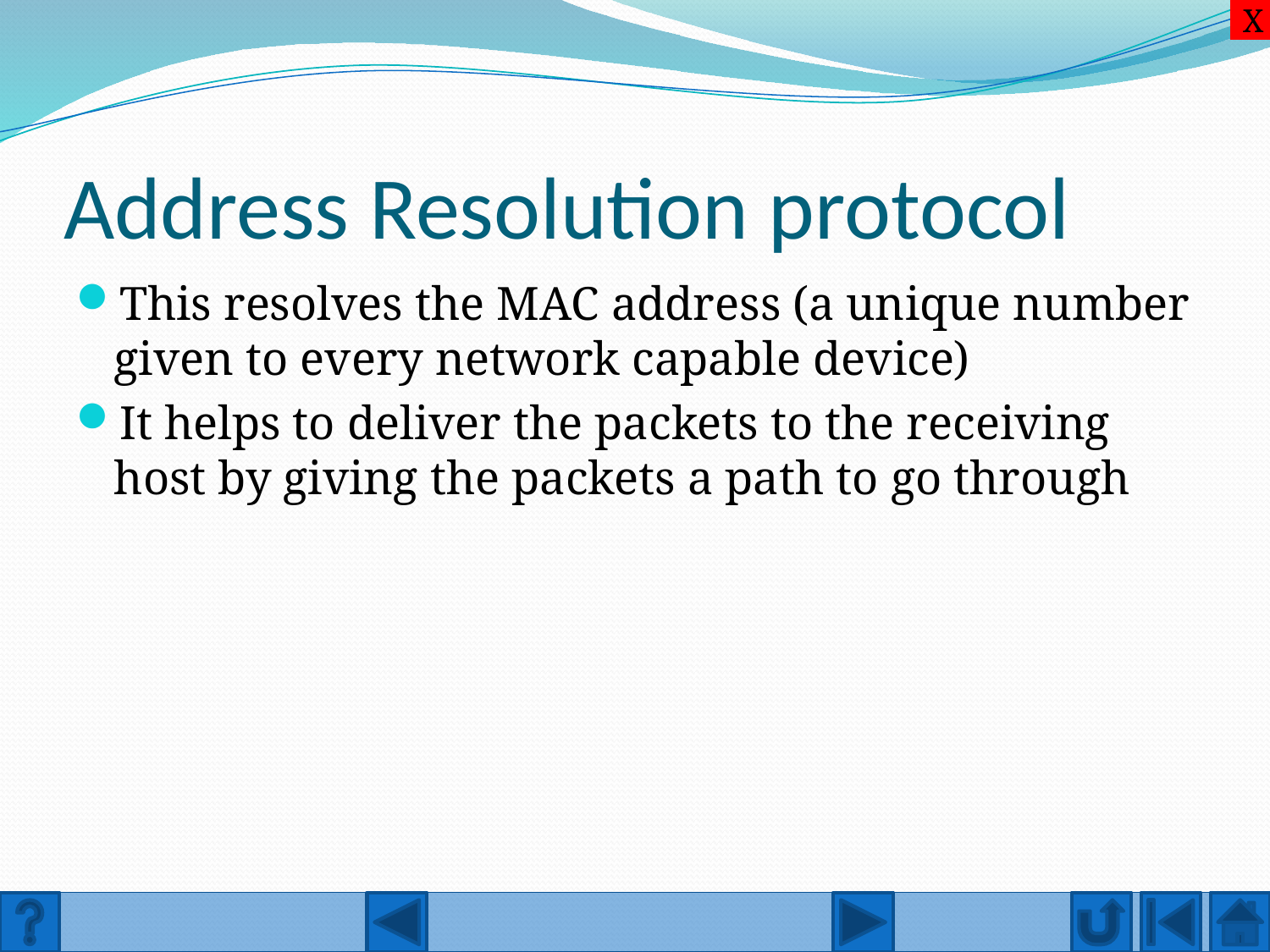

X
# Address Resolution protocol
This resolves the MAC address (a unique number given to every network capable device)
It helps to deliver the packets to the receiving host by giving the packets a path to go through